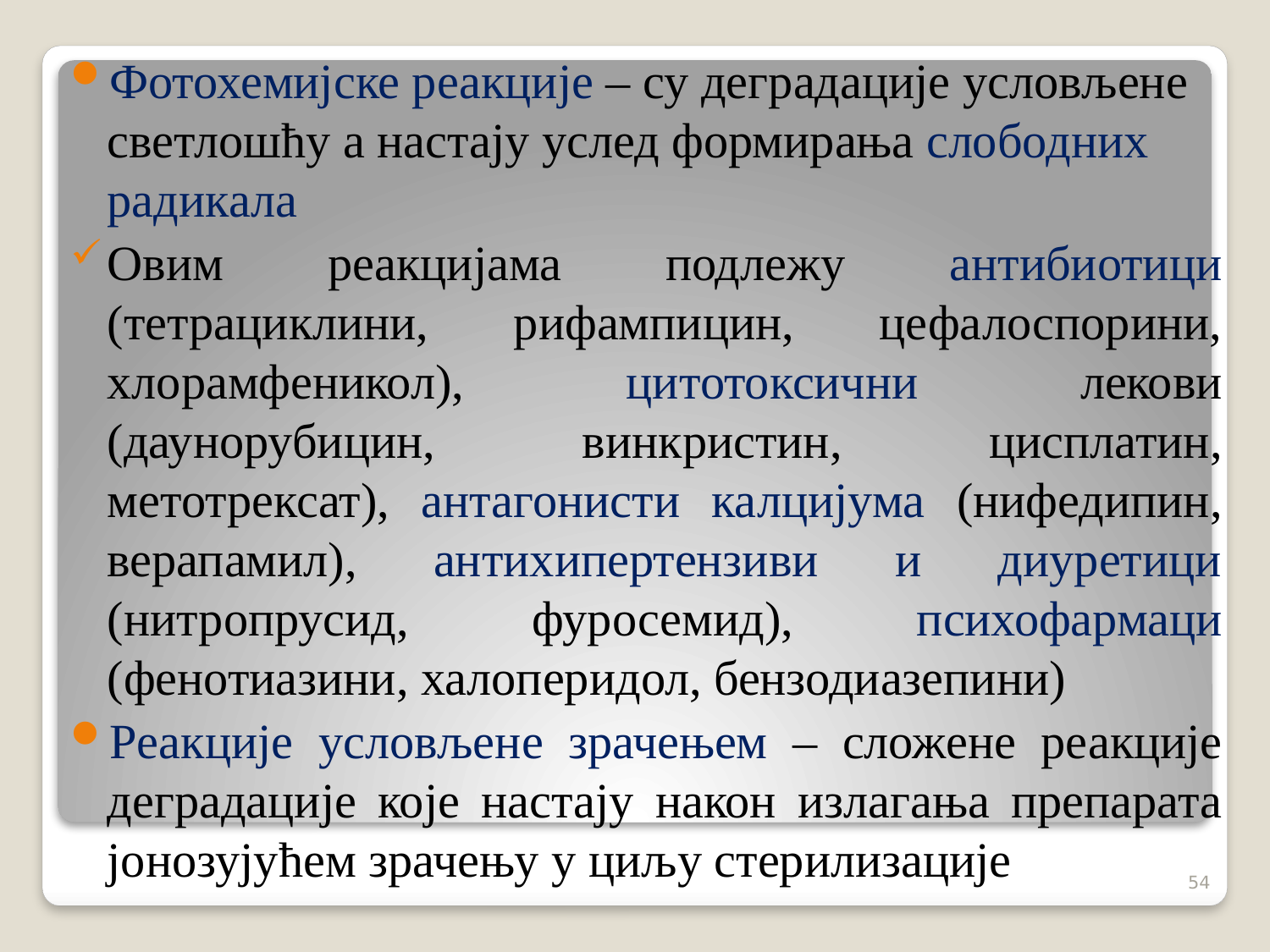

Фотохемијске реакције – су деградације условљене светлошћу а настају услед формирања слободних радикала
Овим реакцијама подлежу антибиотици (тетрациклини, рифампицин, цефалоспорини, хлорамфеникол), цитотоксични лекови (даунорубицин, винкристин, цисплатин, метотрексат), антагонисти калцијума (нифедипин, верапамил), антихипертензиви и диуретици (нитропрусид, фуросемид), психофармаци (фенотиазини, халоперидол, бензодиазепини)
Реакције условљене зрачењем – сложене реакције деградације које настају након излагања препарата јонозујућем зрачењу у циљу стерилизације
54